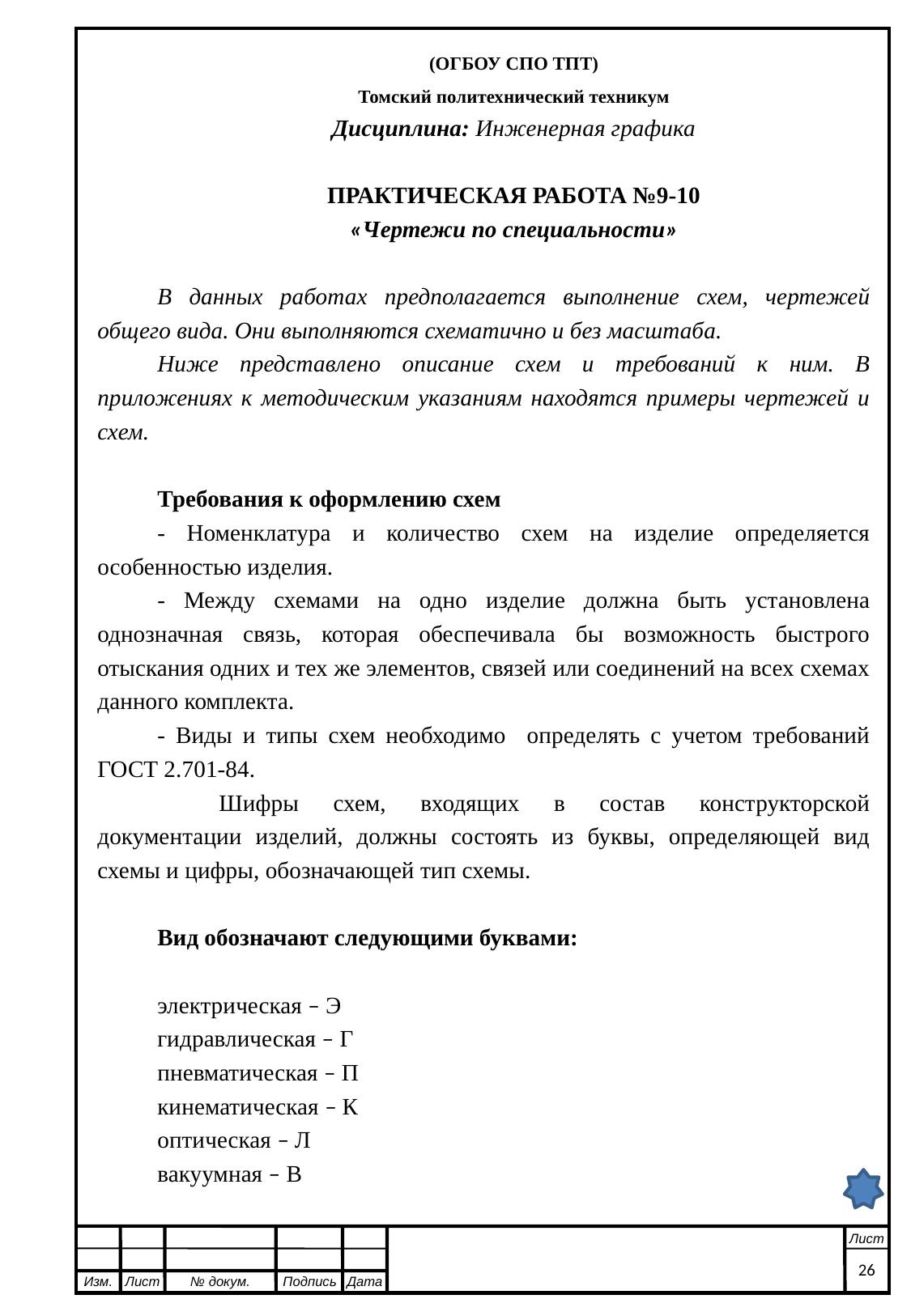

(ОГБОУ СПО ТПТ)
Томский политехнический техникум
Дисциплина: Инженерная графика

ПРАКТИЧЕСКАЯ РАБОТА №9-10
«Чертежи по специальности»

В данных работах предполагается выполнение схем, чертежей общего вида. Они выполняются схематично и без масштаба.
Ниже представлено описание схем и требований к ним. В приложениях к методическим указаниям находятся примеры чертежей и схем.

Требования к оформлению схем
- Номенклатура и количество схем на изделие определяется особенностью изделия.
- Между схемами на одно изделие должна быть установлена однозначная связь, которая обеспечивала бы возможность быстрого отыскания одних и тех же элементов, связей или соединений на всех схемах данного комплекта.
- Виды и типы схем необходимо  определять с учетом требований ГОСТ 2.701-84.
	Шифры схем, входящих в состав конструкторской документации изделий, должны состоять из буквы, определяющей вид схемы и цифры, обозначающей тип схемы.

Вид обозначают следующими буквами:

электрическая – Э
гидравлическая – Г
пневматическая – П
кинематическая – К
оптическая – Л
вакуумная – В

Лист

26

Изм.
Лист
№ докум.
Подпись
Дата